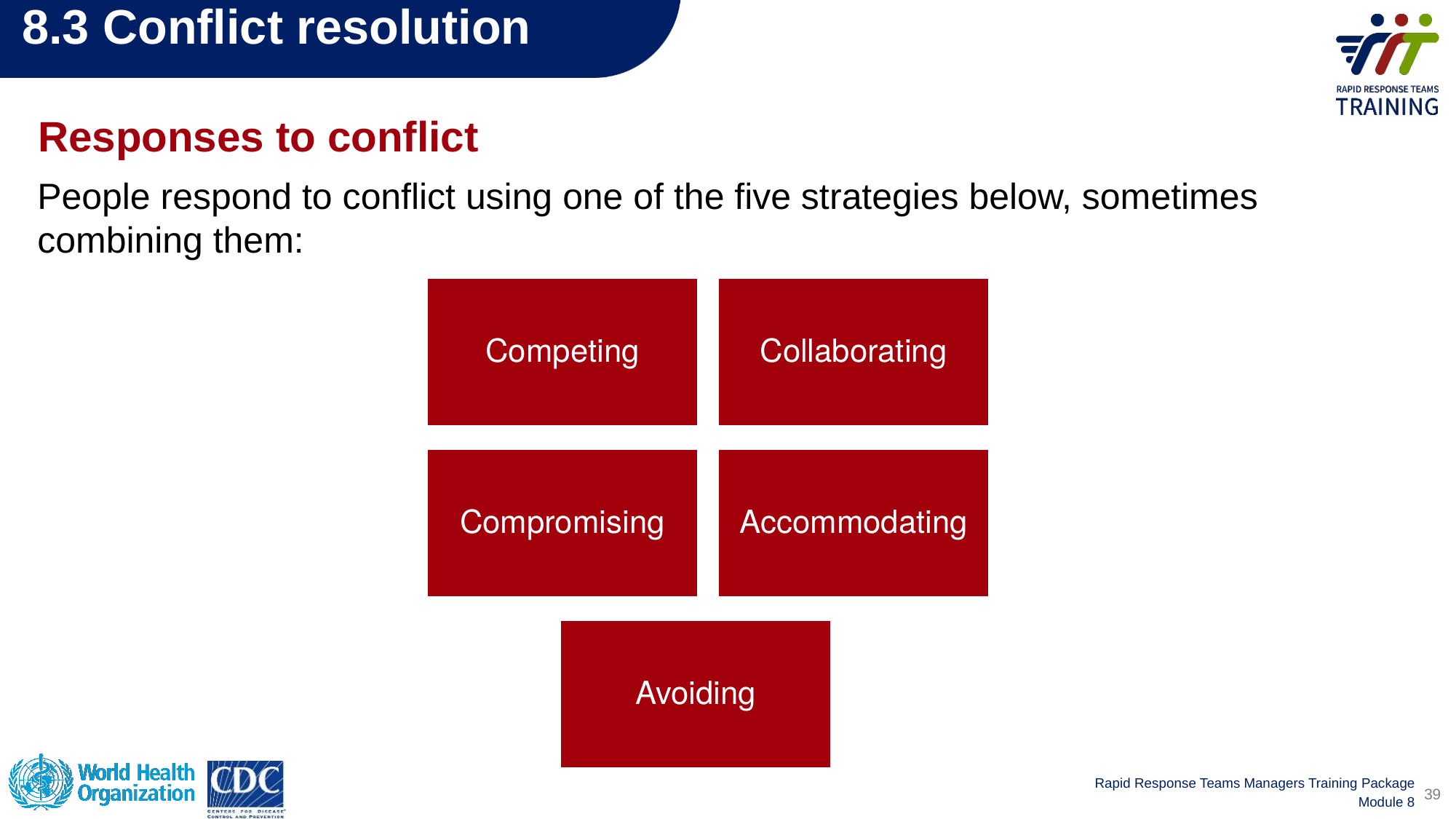

8.3 Conflict resolution

Responses to conflict
People respond to conflict using one of the five strategies below, sometimes combining them:

Competing

Collaborating

Compromising

Accommodating

Avoiding
39